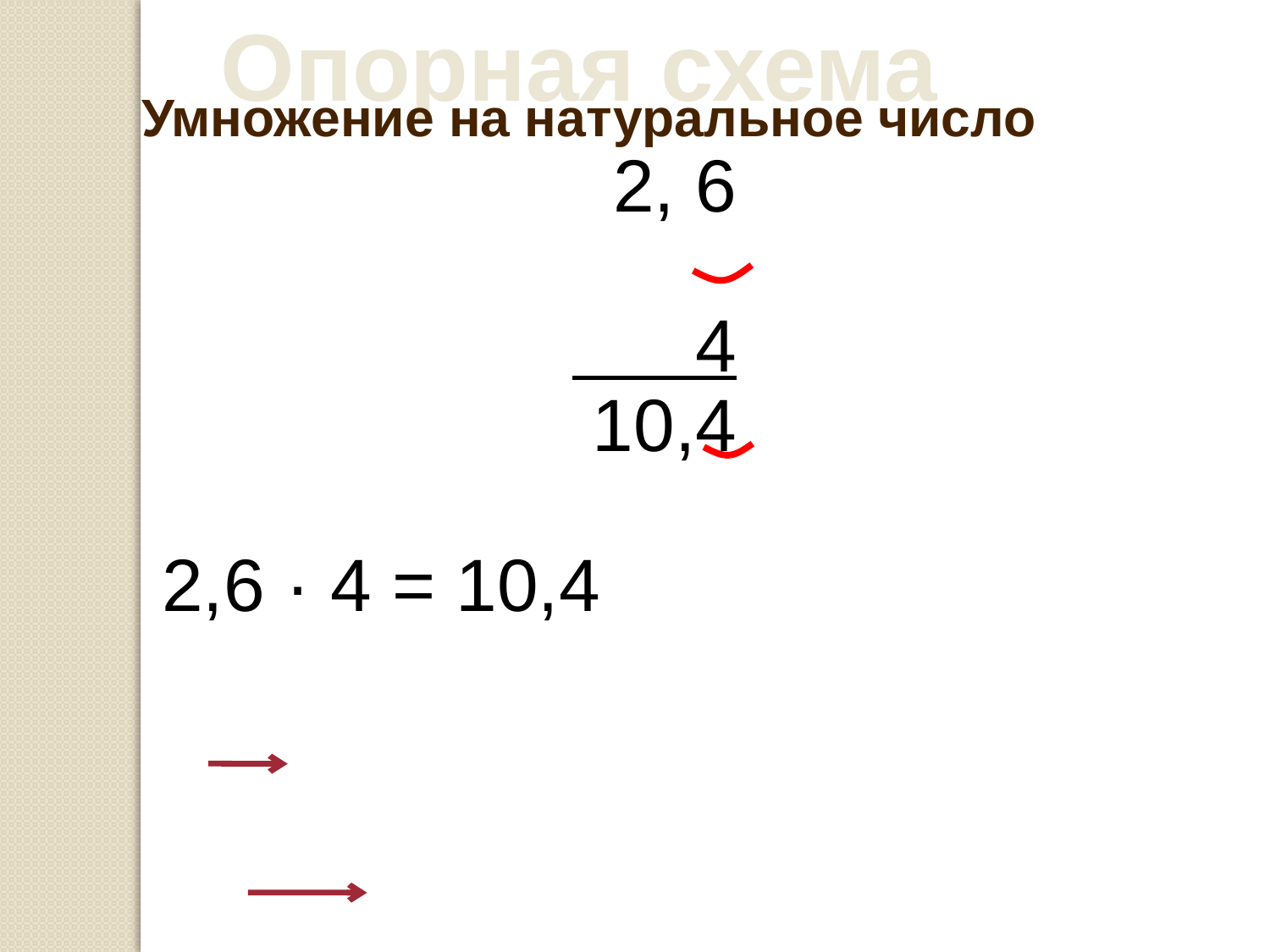

Опорная схема

Умножение на натуральное число
                       2, 6
                           4
                      10,4
 2,6 · 4 = 10,4